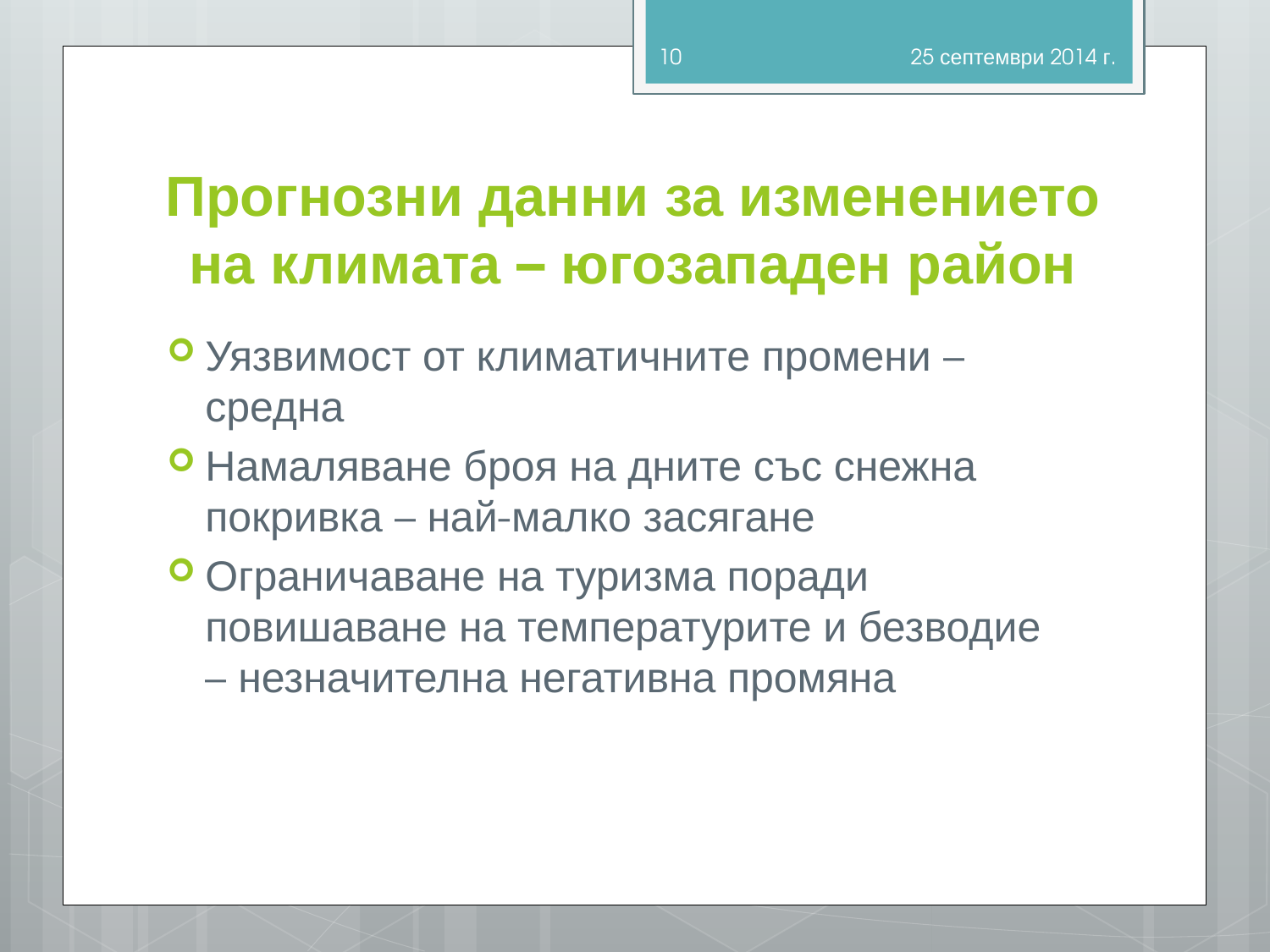

10
25 септември 2014 г.
# Прогнозни данни за изменението на климата – югозападен район
Уязвимост от климатичните промени – средна
Намаляване броя на дните със снежна покривка – най-малко засягане
Ограничаване на туризма поради повишаване на температурите и безводие – незначителна негативна промяна